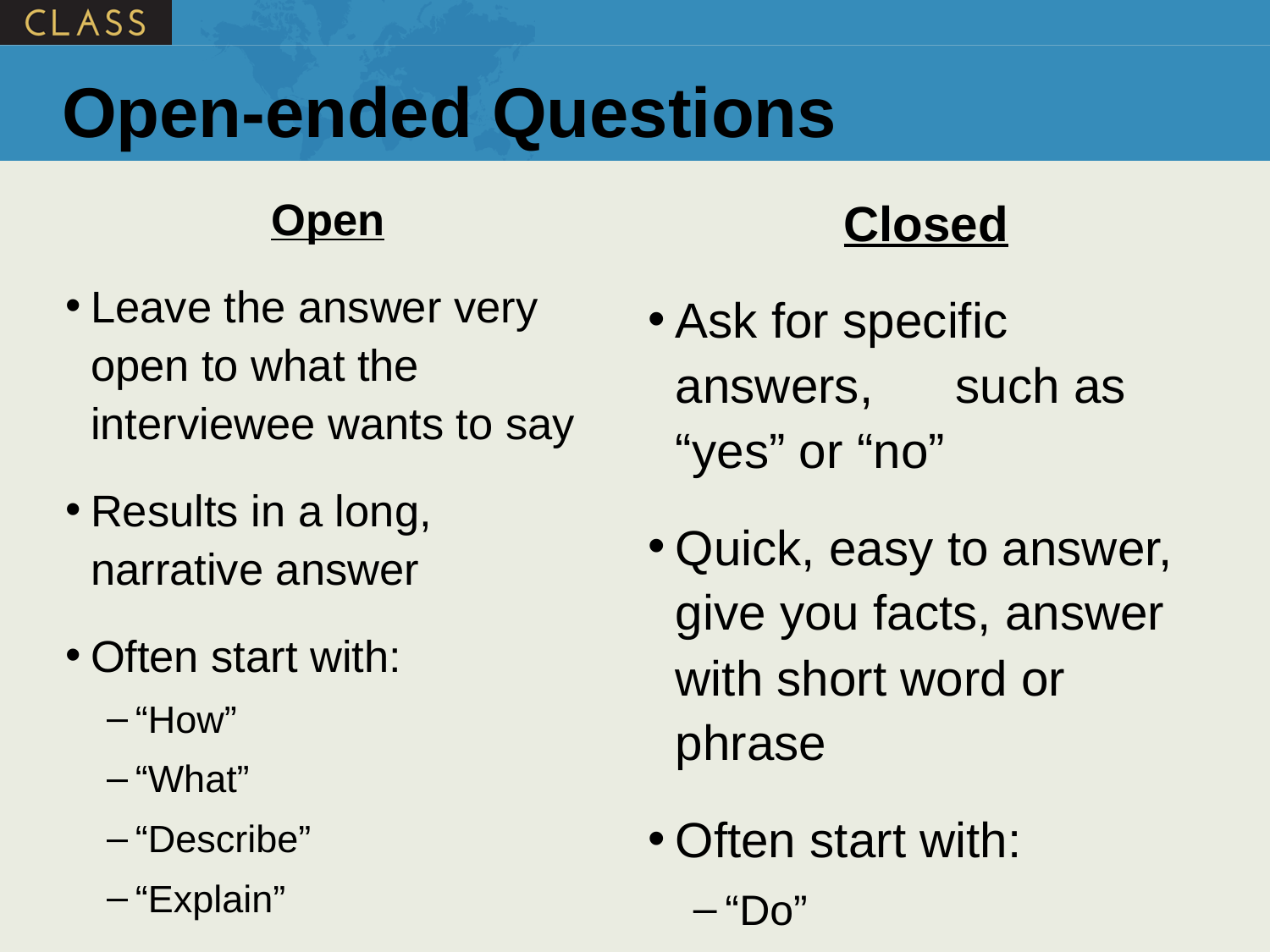

# Open-ended Questions
Open
Leave the answer very open to what the interviewee wants to say
Results in a long, narrative answer
Often start with:
“How”
“What”
“Describe”
“Explain”

Closed
Ask for specific answers,      such as “yes” or “no”
Quick, easy to answer, give you facts, answer with short word or phrase
Often start with:
“Do”
“Are”
“Will”
“How many”
“If” or  “Would”